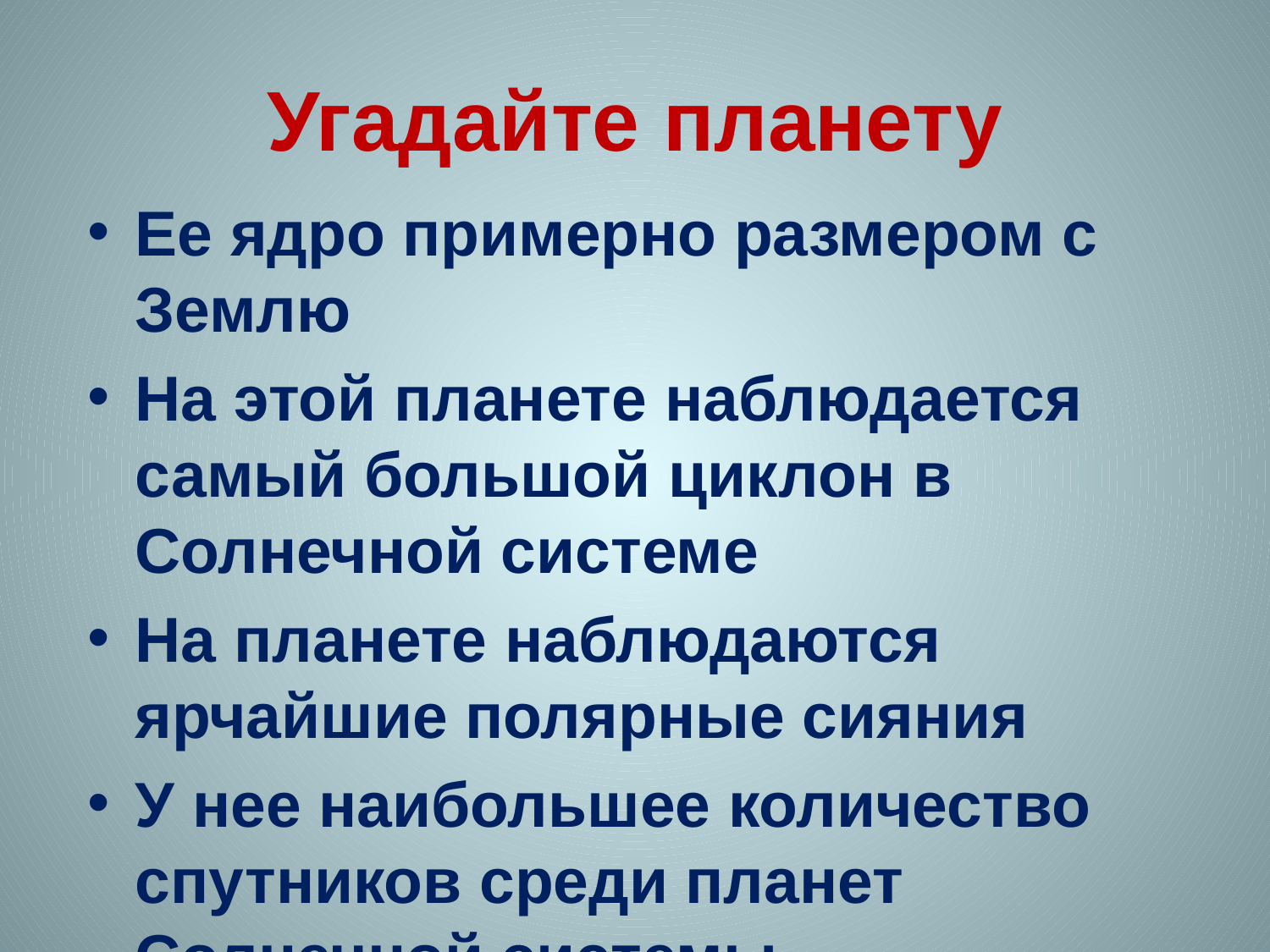

# Угадайте планету
Ее ядро примерно размером с Землю
На этой планете наблюдается самый большой циклон в Солнечной системе
На планете наблюдаются ярчайшие полярные сияния
У нее наибольшее количество спутников среди планет Солнечной системы
На этой планете самые коротки сутки